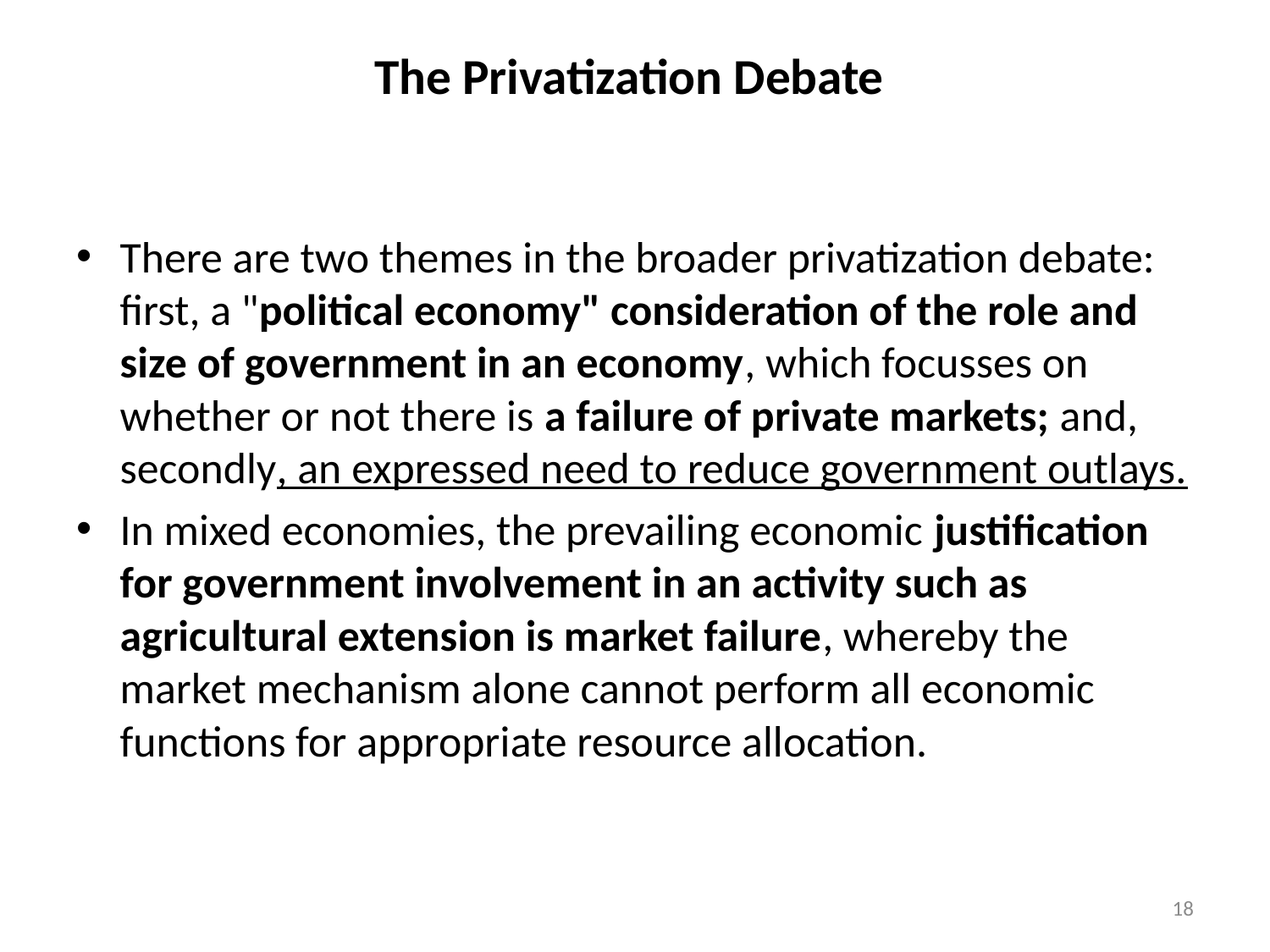

# The Privatization Debate
There are two themes in the broader privatization debate: first, a "political economy" consideration of the role and size of government in an economy, which focusses on whether or not there is a failure of private markets; and, secondly, an expressed need to reduce government outlays.
In mixed economies, the prevailing economic justification for government involvement in an activity such as agricultural extension is market failure, whereby the market mechanism alone cannot perform all economic functions for appropriate resource allocation.
18